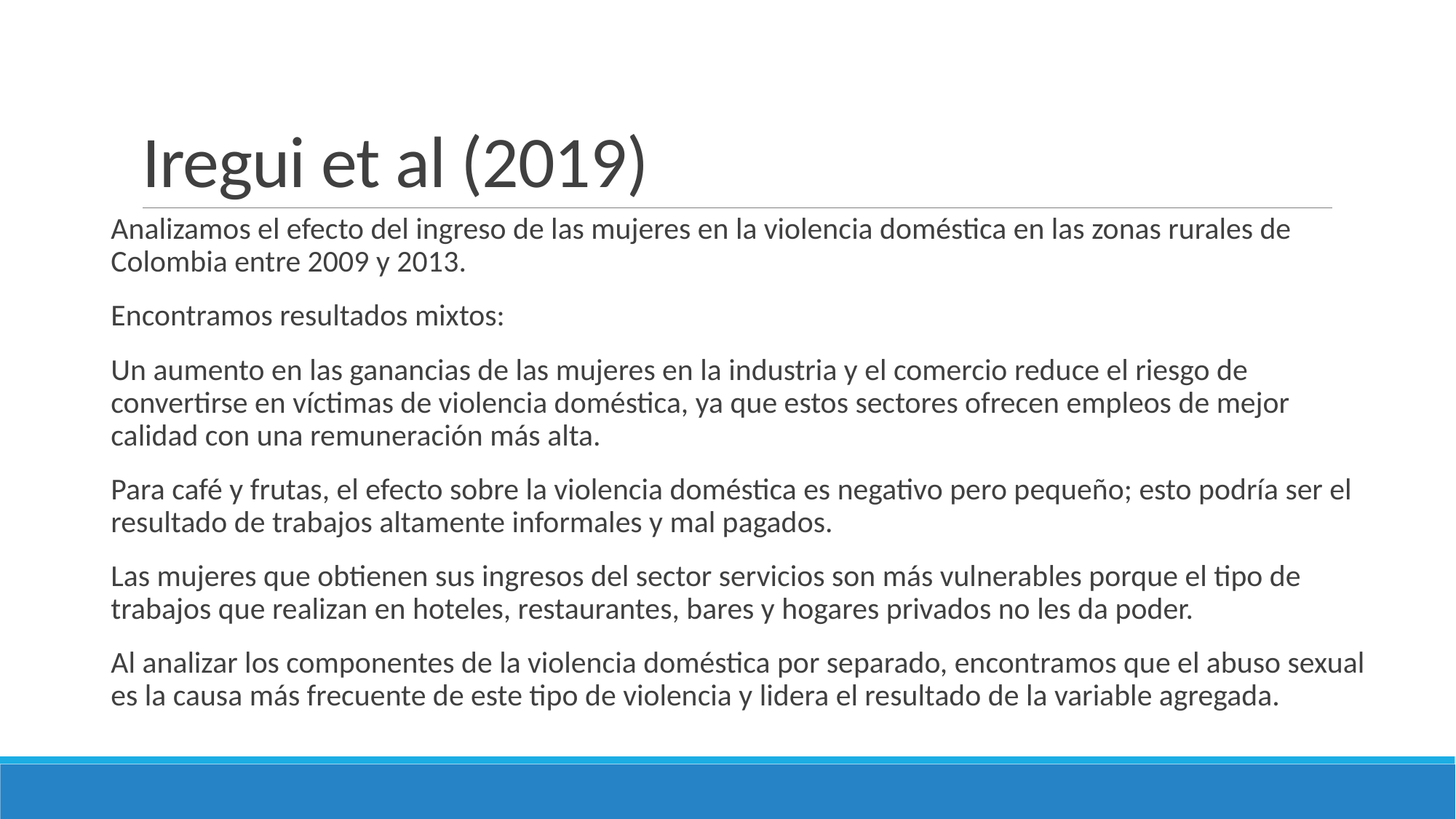

# Iregui et al (2019)

Analizamos el efecto del ingreso de las mujeres en la violencia doméstica en las zonas rurales de Colombia entre 2009 y 2013.
Encontramos resultados mixtos:
Un aumento en las ganancias de las mujeres en la industria y el comercio reduce el riesgo de convertirse en víctimas de violencia doméstica, ya que estos sectores ofrecen empleos de mejor calidad con una remuneración más alta.
Para café y frutas, el efecto sobre la violencia doméstica es negativo pero pequeño; esto podría ser el resultado de trabajos altamente informales y mal pagados.
Las mujeres que obtienen sus ingresos del sector servicios son más vulnerables porque el tipo de trabajos que realizan en hoteles, restaurantes, bares y hogares privados no les da poder.
Al analizar los componentes de la violencia doméstica por separado, encontramos que el abuso sexual es la causa más frecuente de este tipo de violencia y lidera el resultado de la variable agregada.